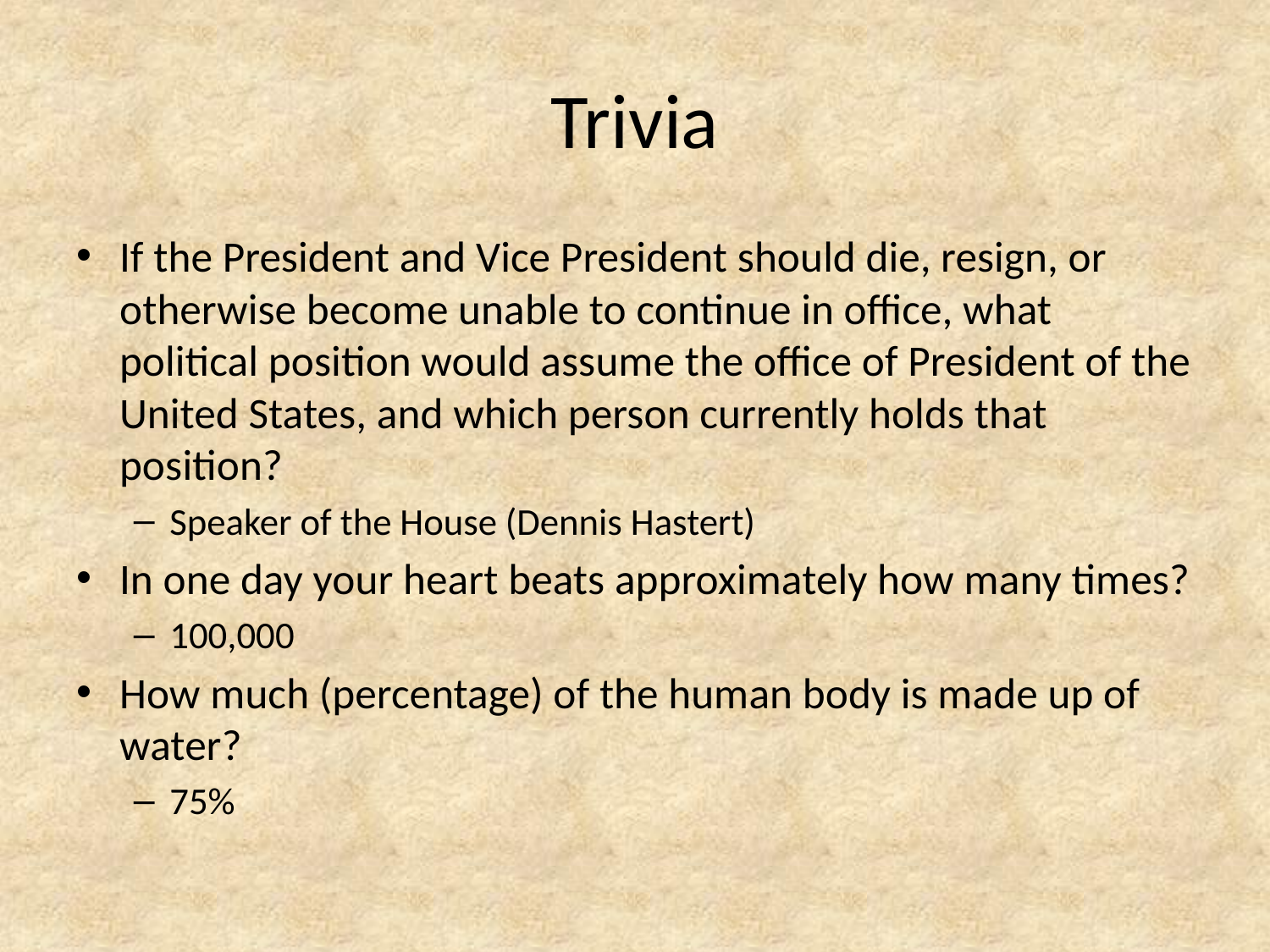

# Trivia
If the President and Vice President should die, resign, or otherwise become unable to continue in office, what political position would assume the office of President of the United States, and which person currently holds that position?
Speaker of the House (Dennis Hastert)
In one day your heart beats approximately how many times?
100,000
How much (percentage) of the human body is made up of water?
75%